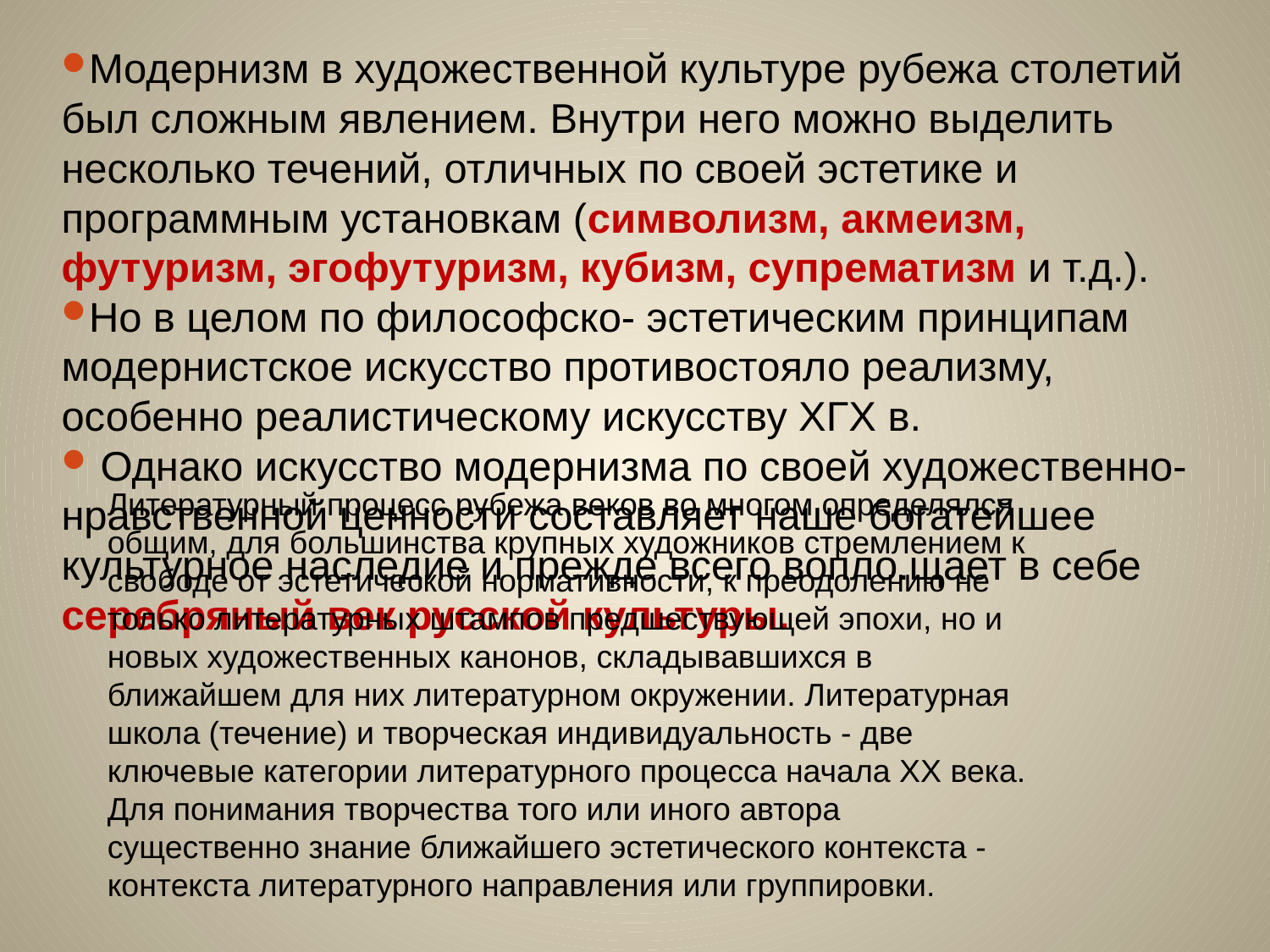

Модернизм в художественной культуре рубежа столетий был сложным явлением. Внутри него можно выделить несколько течений, отличных по своей эстетике и программным установкам (символизм, акмеизм, футуризм, эгофутуризм, кубизм, супрематизм и т.д.).
Но в целом по философско- эстетическим принципам модернистское искусство противостояло реализму, особенно реалистическому искусству ХГХ в.
 Однако искусство модернизма по своей художественно-нравственной ценности составляет наше богатейшее культурное наследие и прежде всего вопло.щает в себе серебряный век русской культуры.
Литературный процесс рубежа веков во многом определялся общим, для большинства крупных художников стремлением к свободе от эстетической нормативности, к преодолению не только литературных штампов предшествующей эпохи, но и новых художественных канонов, складывавшихся в ближайшем для них литературном окружении. Литературная школа (течение) и творческая индивидуальность - две ключевые категории литературного процесса начала XX века. Для понимания творчества того или иного автора существенно знание ближайшего эстетического контекста - контекста литературного направления или группировки.